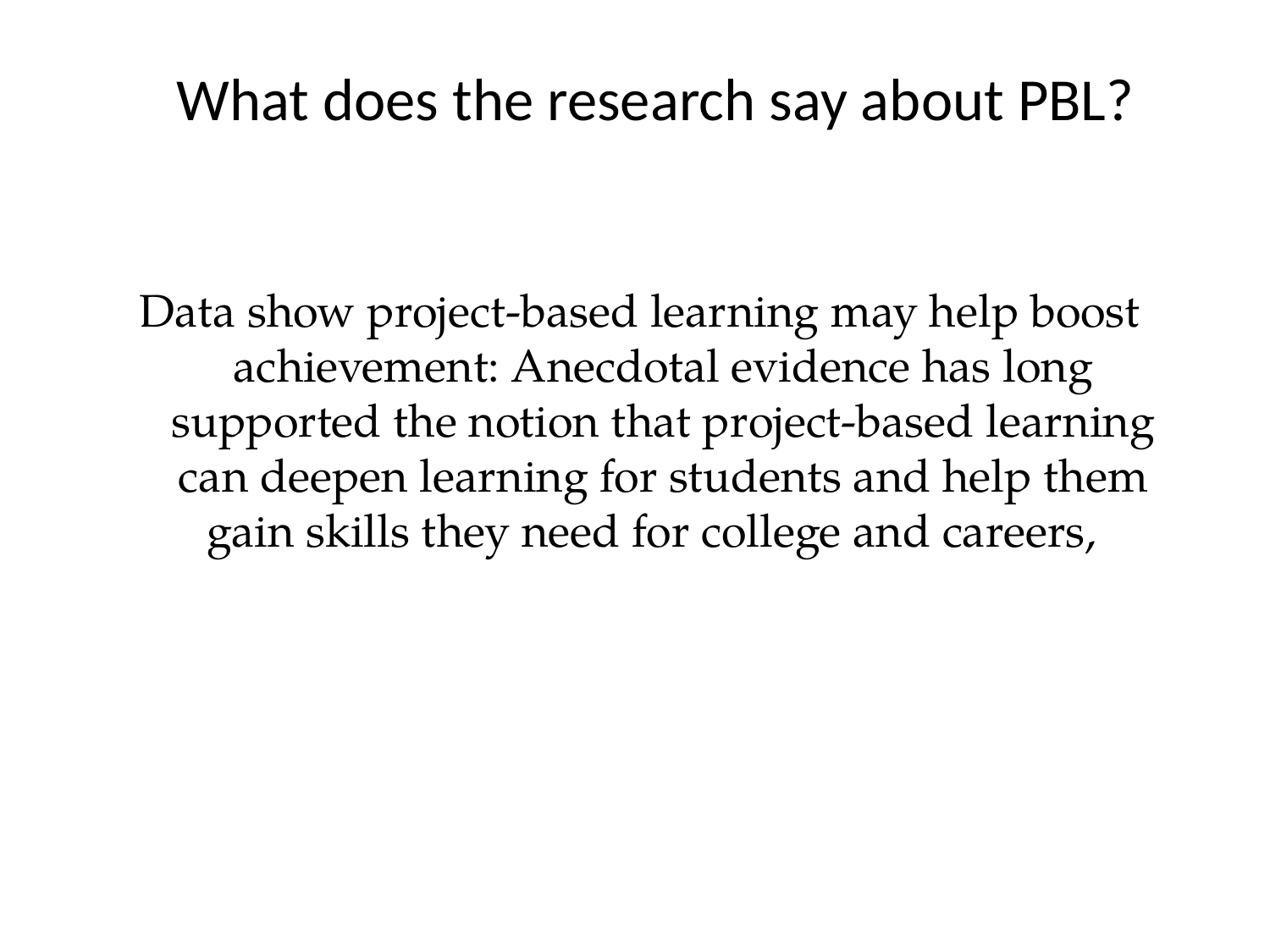

# What does the research say about PBL?
Data show project-based learning may help boost achievement: Anecdotal evidence has long supported the notion that project-based learning can deepen learning for students and help them gain skills they need for college and careers,